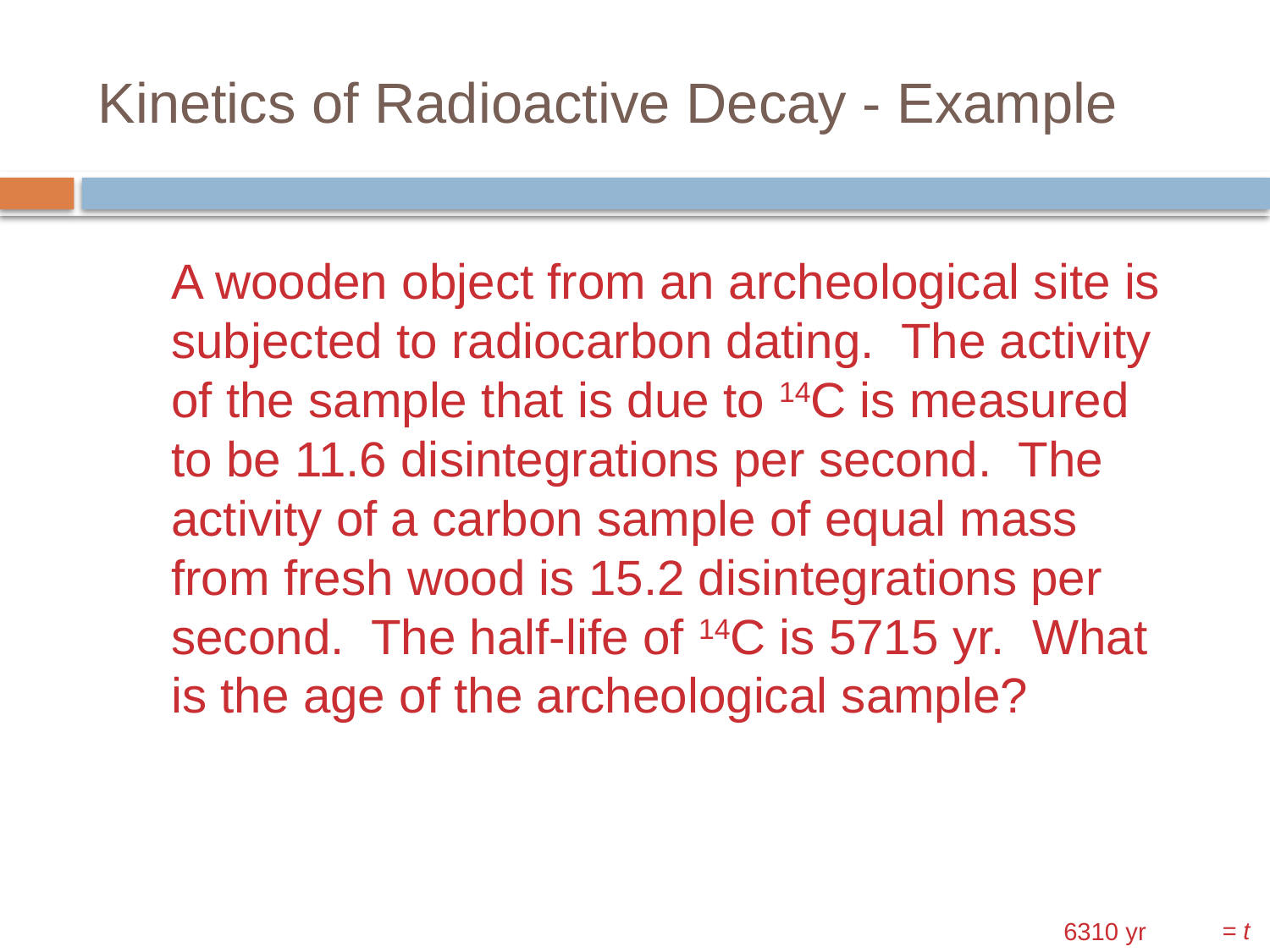

# Kinetics of Radioactive Decay - Example
	A wooden object from an archeological site is subjected to radiocarbon dating.  The activity of the sample that is due to 14C is measured to be 11.6 disintegrations per second.  The activity of a carbon sample of equal mass from fresh wood is 15.2 disintegrations per second.  The half-life of 14C is 5715 yr.  What is the age of the archeological sample?
= t
6310 yr